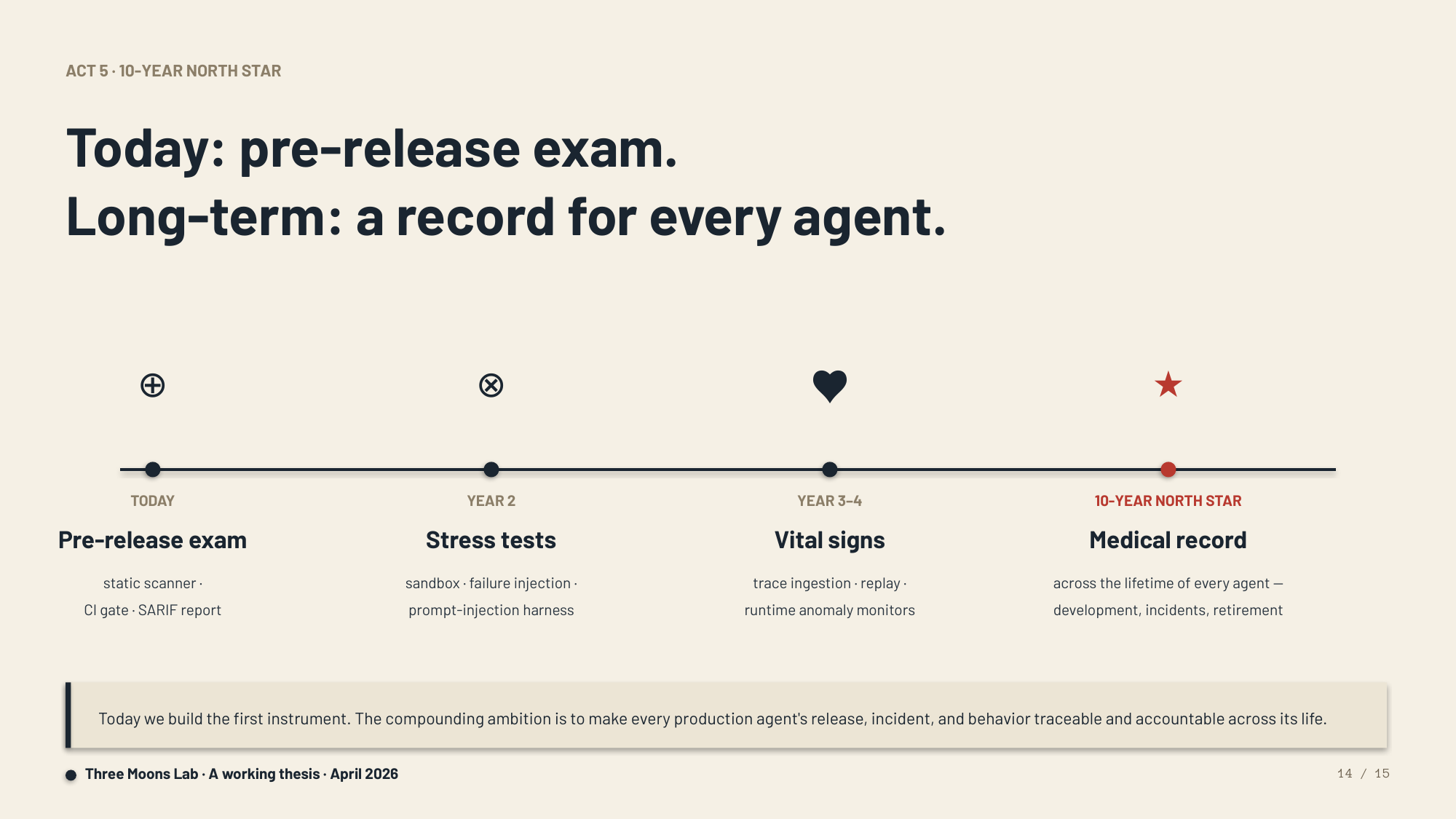

ACT 5 · 10-YEAR NORTH STAR
Today: pre-release exam.
Long-term: a record for every agent.
⊕
⊗
♥
★

TODAY
YEAR 2
YEAR 3–4
10-YEAR NORTH STAR
Pre-release exam
Stress tests
Vital signs
Medical record
static scanner ·
sandbox · failure injection ·
trace ingestion · replay ·
across the lifetime of every agent —
CI gate · SARIF report
prompt-injection harness
runtime anomaly monitors
development, incidents, retirement

Today we build the first instrument. The compounding ambition is to make every production agent's release, incident, and behavior traceable and accountable across its life.
Three Moons Lab · A working thesis · April 2026
14 / 15